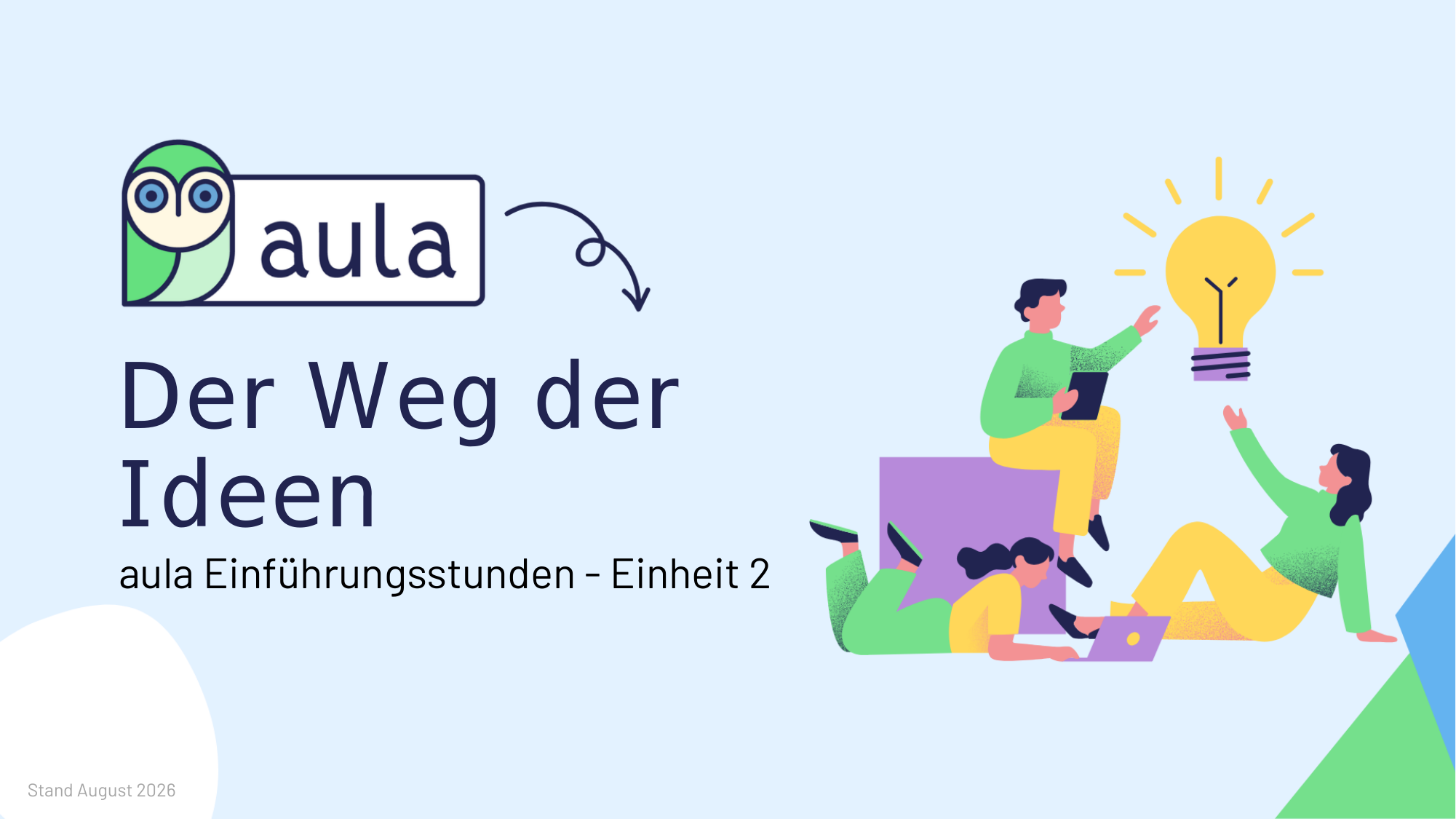

# Der Weg der Ideen
aula Einführungsstunden - Einheit 2
Stand August 2026